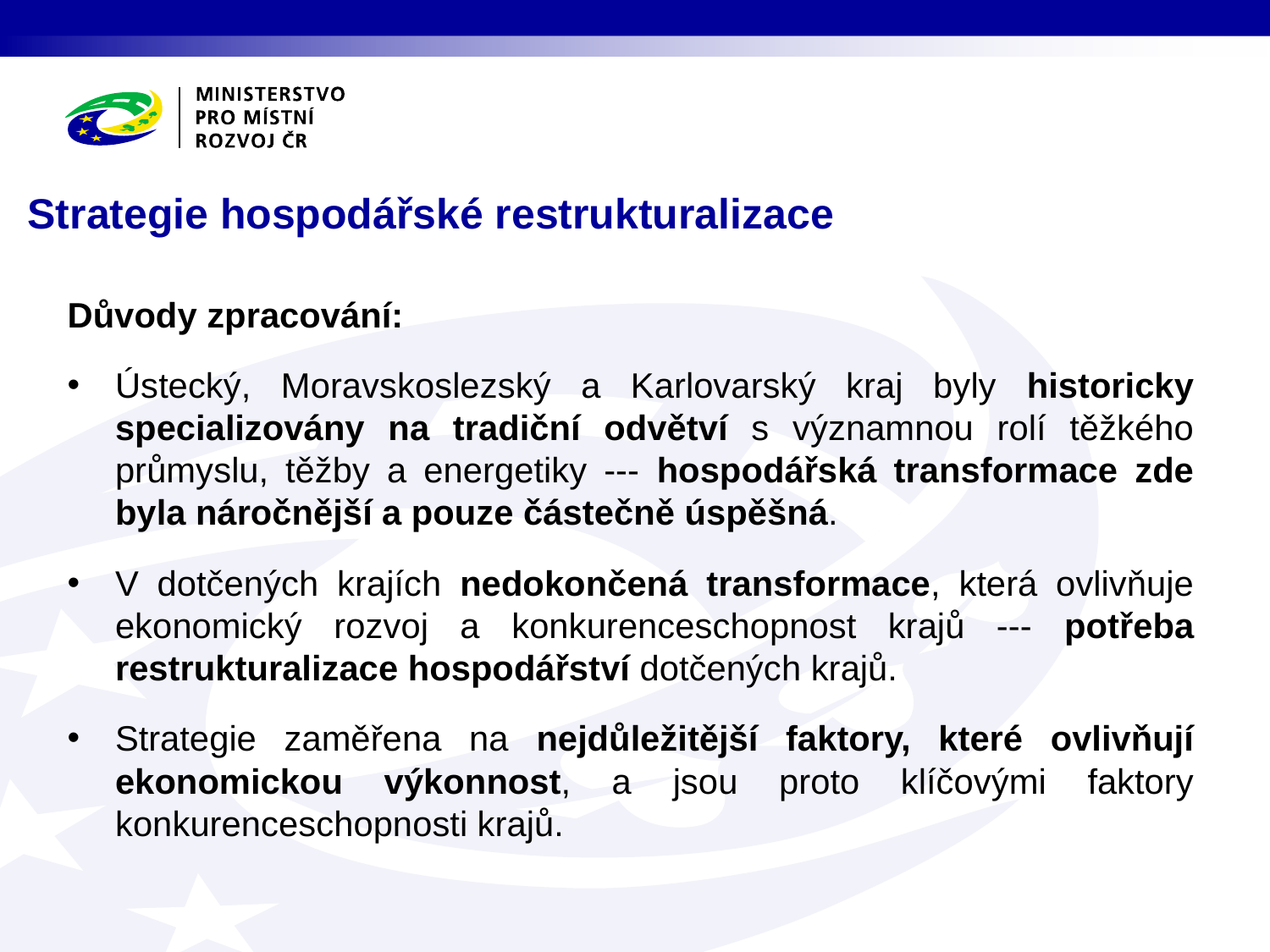

# Strategie hospodářské restrukturalizace
Důvody zpracování:
Ústecký, Moravskoslezský a Karlovarský kraj byly historicky specializovány na tradiční odvětví s významnou rolí těžkého průmyslu, těžby a energetiky --- hospodářská transformace zde byla náročnější a pouze částečně úspěšná.
V dotčených krajích nedokončená transformace, která ovlivňuje ekonomický rozvoj a konkurenceschopnost krajů --- potřeba restrukturalizace hospodářství dotčených krajů.
Strategie zaměřena na nejdůležitější faktory, které ovlivňují ekonomickou výkonnost, a jsou proto klíčovými faktory konkurenceschopnosti krajů.